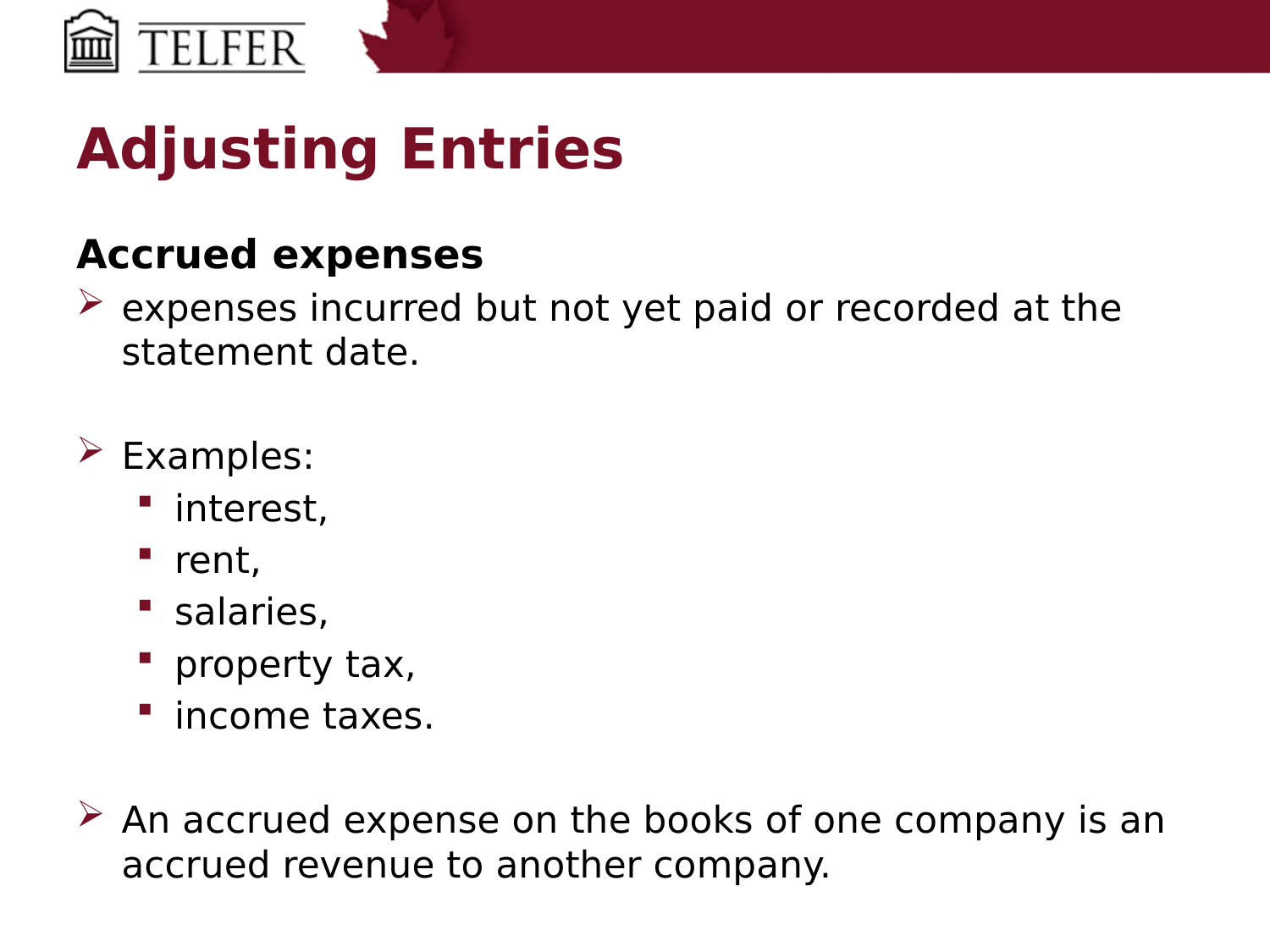

# Adjusting Entries
Accrued expenses
expenses incurred but not yet paid or recorded at the statement date.

Examples:
interest,
rent,
salaries,
property tax,
income taxes.

An accrued expense on the books of one company is an accrued revenue to another company.